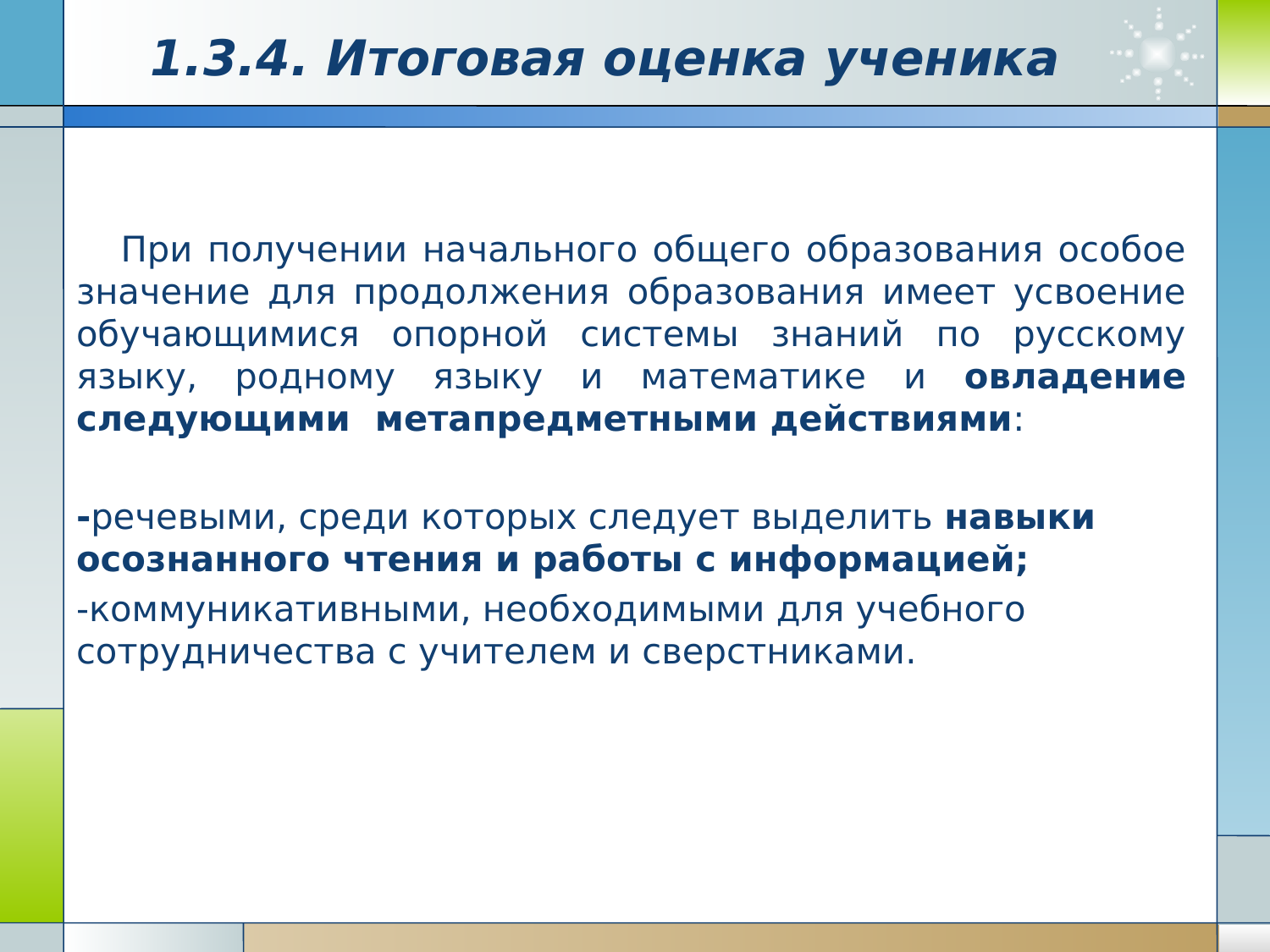

# 1.3.4. Итоговая оценка ученика

   При получении начального общего образования особое значение для продолжения образования имеет усвоение обучающимися опорной системы знаний по русскому языку, родному языку и математике и овладение следующими  метапредметными действиями:

-речевыми, среди которых следует выделить навыки осознанного чтения и работы с информацией;
-коммуникативными, необходимыми для учебного сотрудничества с учителем и сверстниками.